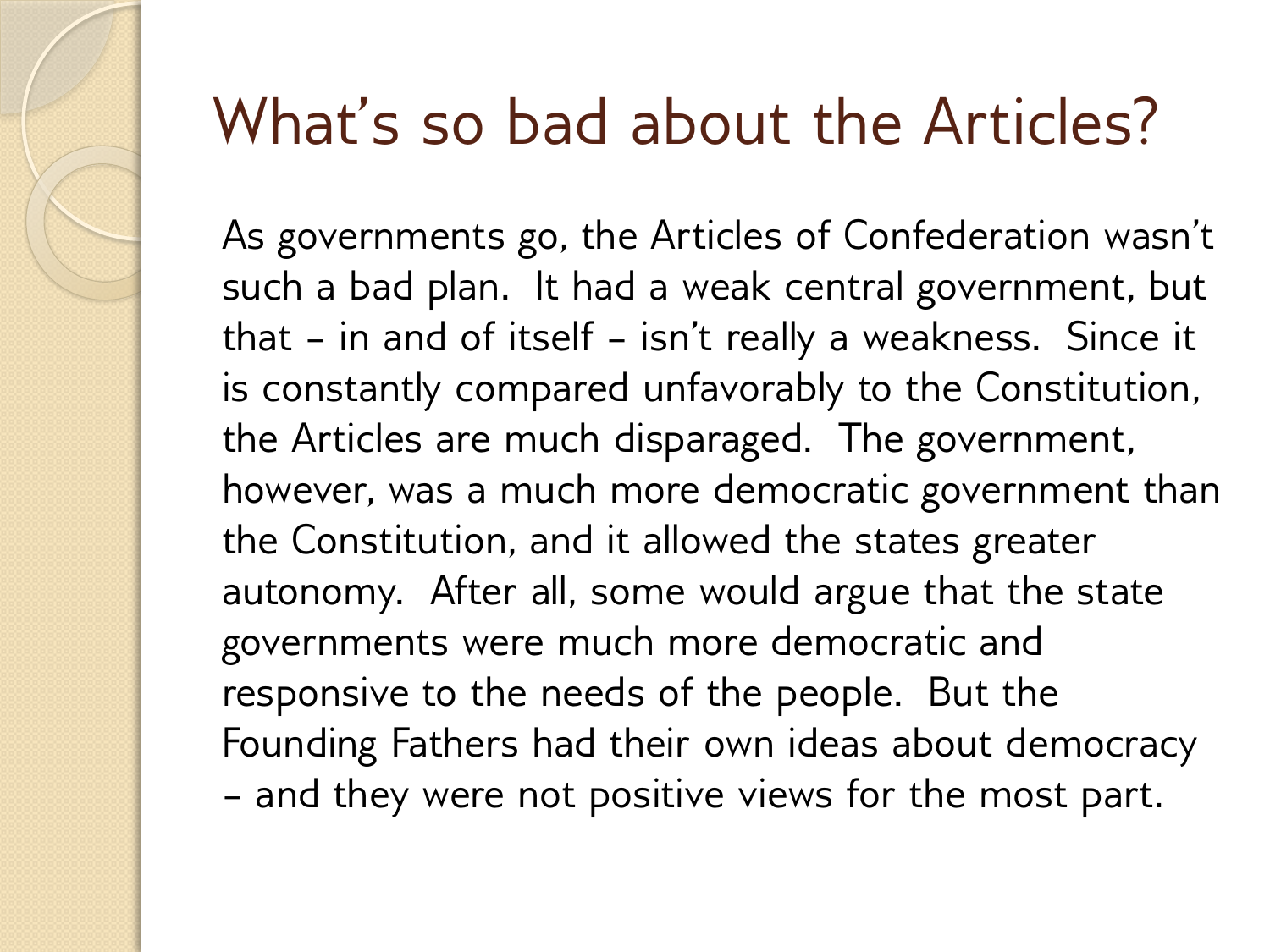

# What’s so bad about the Articles?
As governments go, the Articles of Confederation wasn’t such a bad plan.  It had a weak central government, but that – in and of itself – isn’t really a weakness.  Since it is constantly compared unfavorably to the Constitution, the Articles are much disparaged.  The government, however, was a much more democratic government than the Constitution, and it allowed the states greater autonomy.  After all, some would argue that the state governments were much more democratic and responsive to the needs of the people.  But the Founding Fathers had their own ideas about democracy – and they were not positive views for the most part.